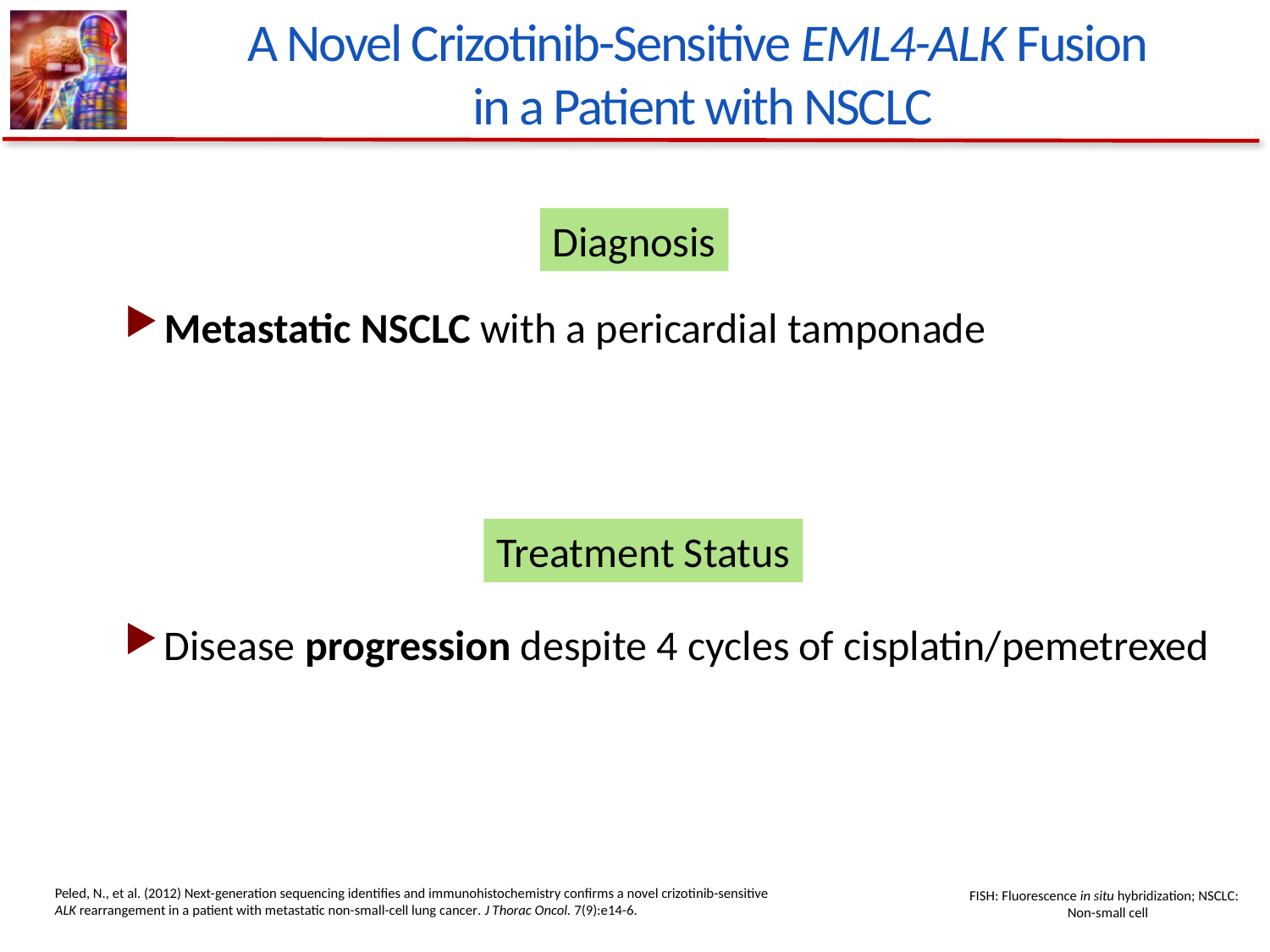

# A Novel Crizotinib-Sensitive EML4-ALK Fusion in a Patient with NSCLC
Diagnosis
Metastatic NSCLC with a pericardial tamponade
Treatment Status
Disease progression despite 4 cycles of cisplatin/pemetrexed
Peled, N., et al. (2012) Next-generation sequencing identifies and immunohistochemistry confirms a novel crizotinib-sensitive ALK rearrangement in a patient with metastatic non-small-cell lung cancer. J Thorac Oncol. 7(9):e14-6.
FISH: Fluorescence in situ hybridization; NSCLC: Non-small cell lung carcinoma